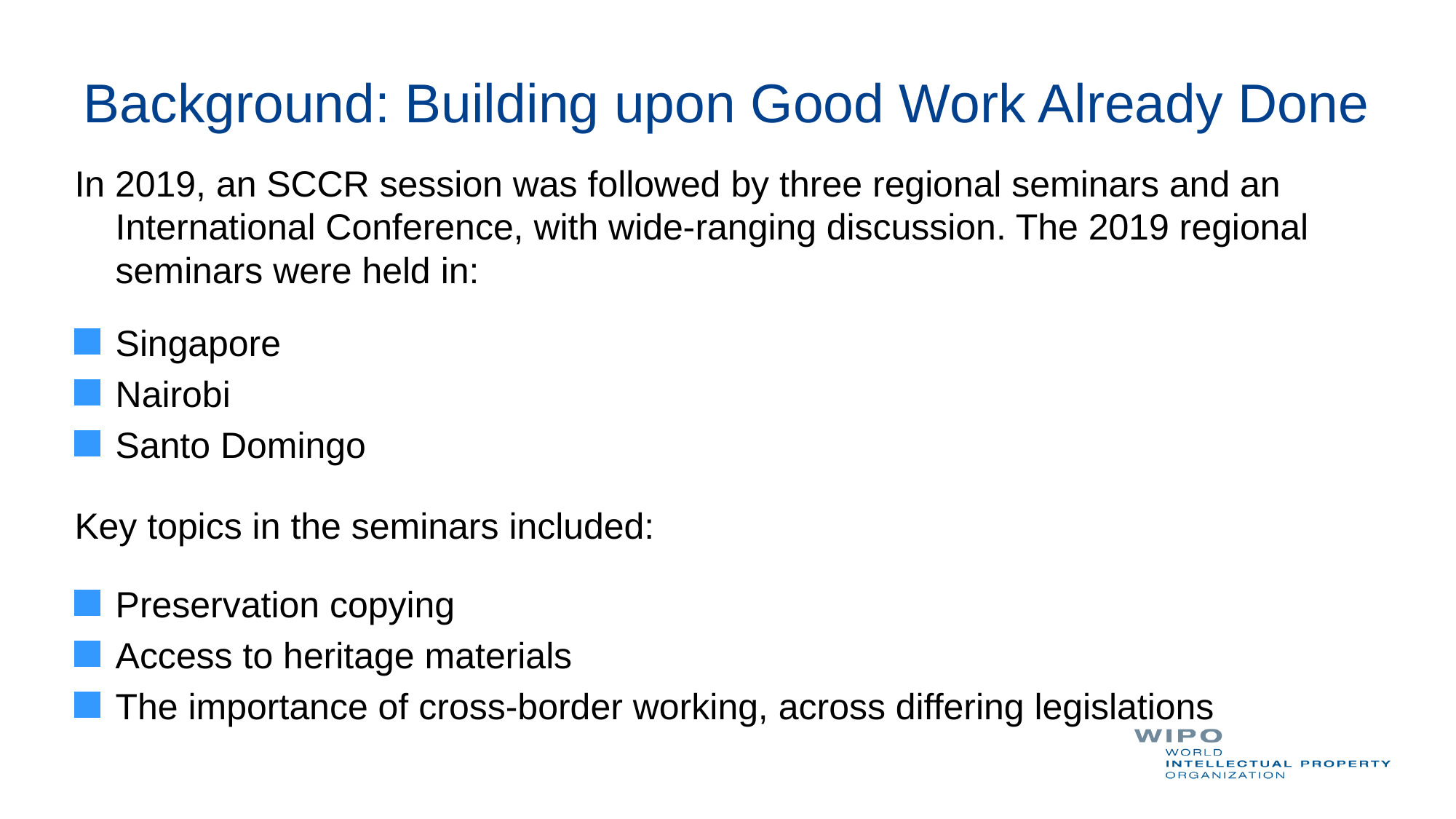

# Background: Building upon Good Work Already Done
In 2019, an SCCR session was followed by three regional seminars and an International Conference, with wide-ranging discussion. The 2019 regional seminars were held in:

Singapore
Nairobi
Santo Domingo

Key topics in the seminars included:

Preservation copying
Access to heritage materials
The importance of cross-border working, across differing legislations